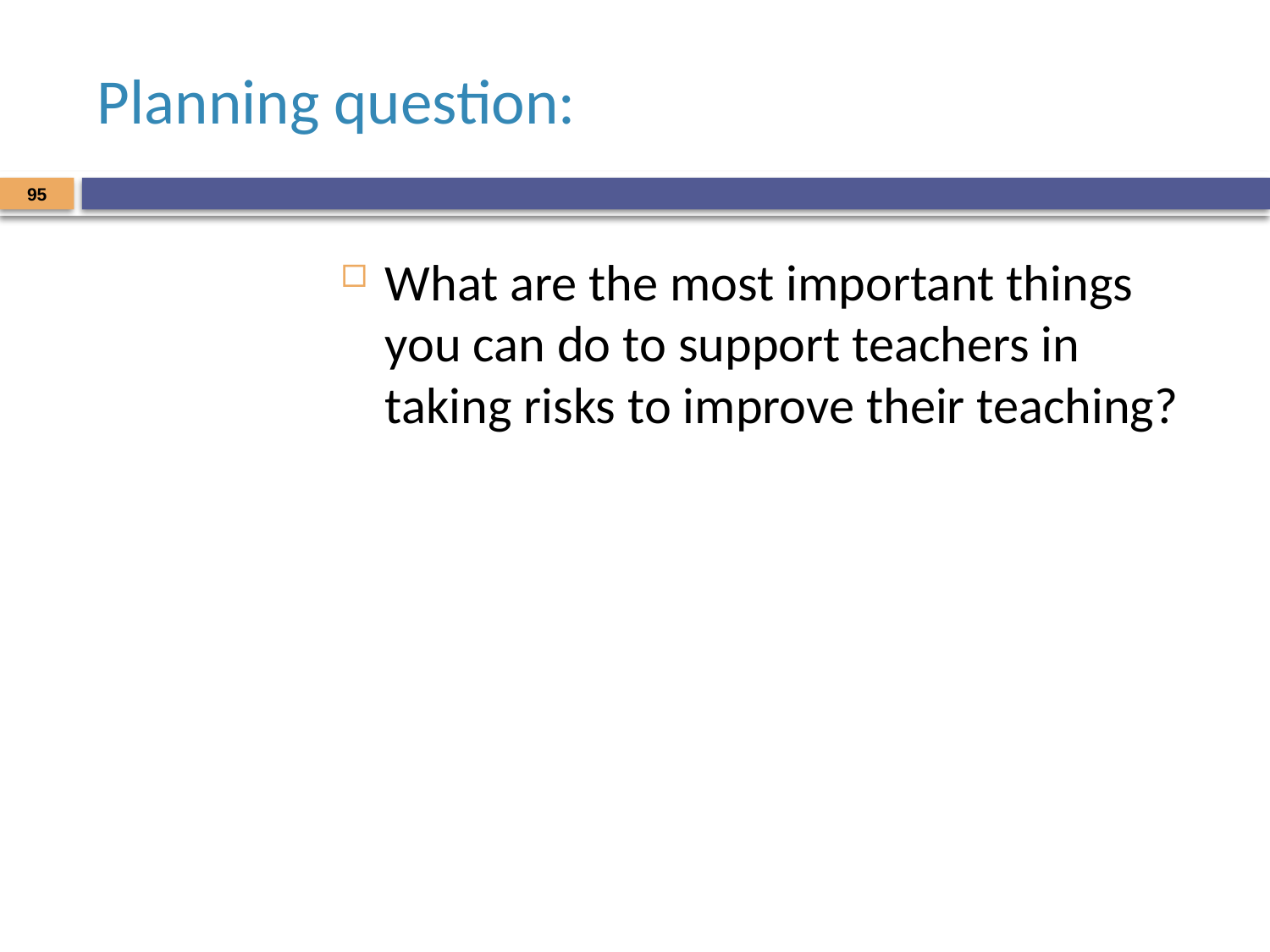

# Planning question:
95

What are the most important things you can do to support teachers in taking risks to improve their teaching?